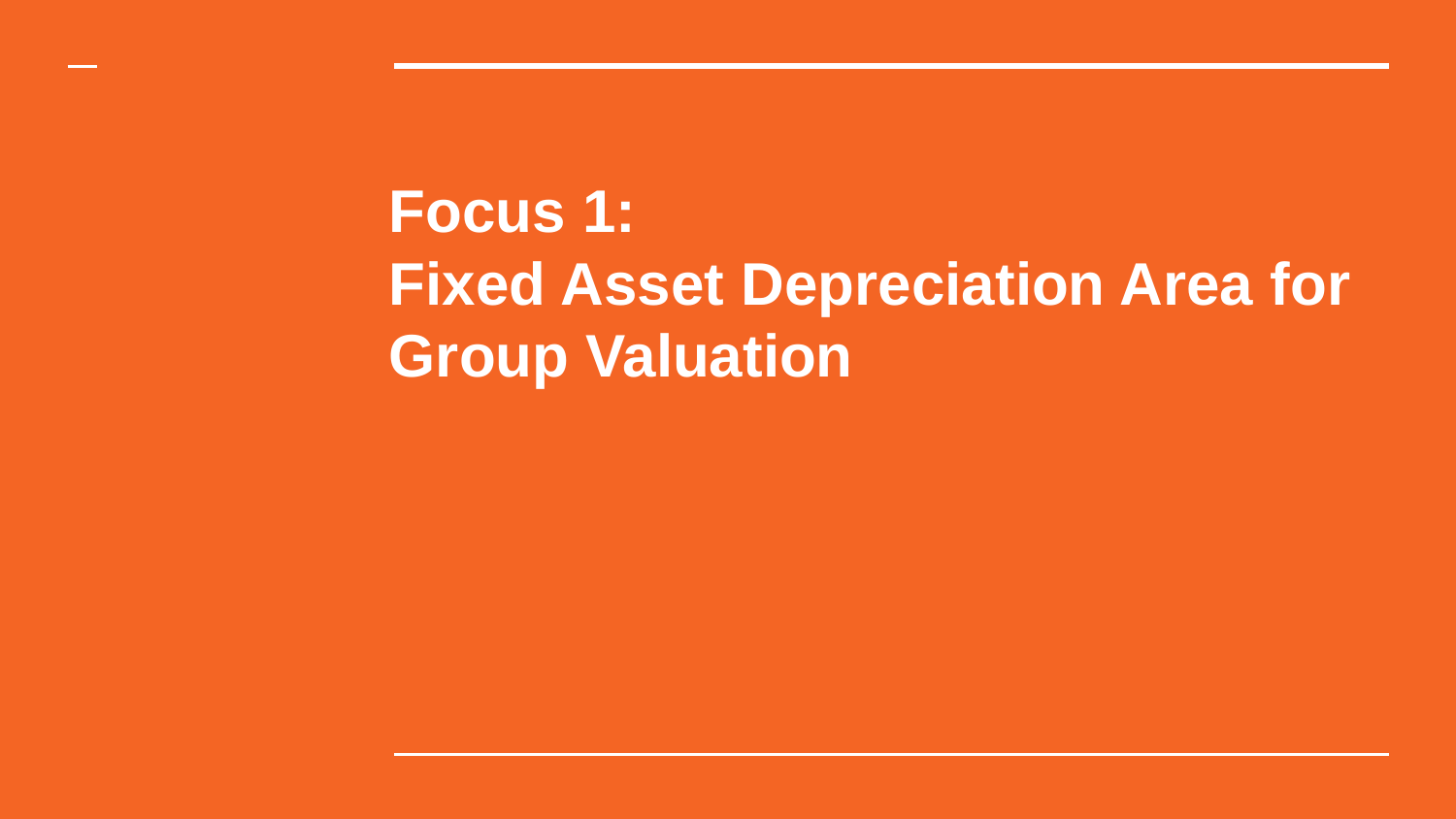

# Focus 1: Fixed Asset Depreciation Area for Group Valuation